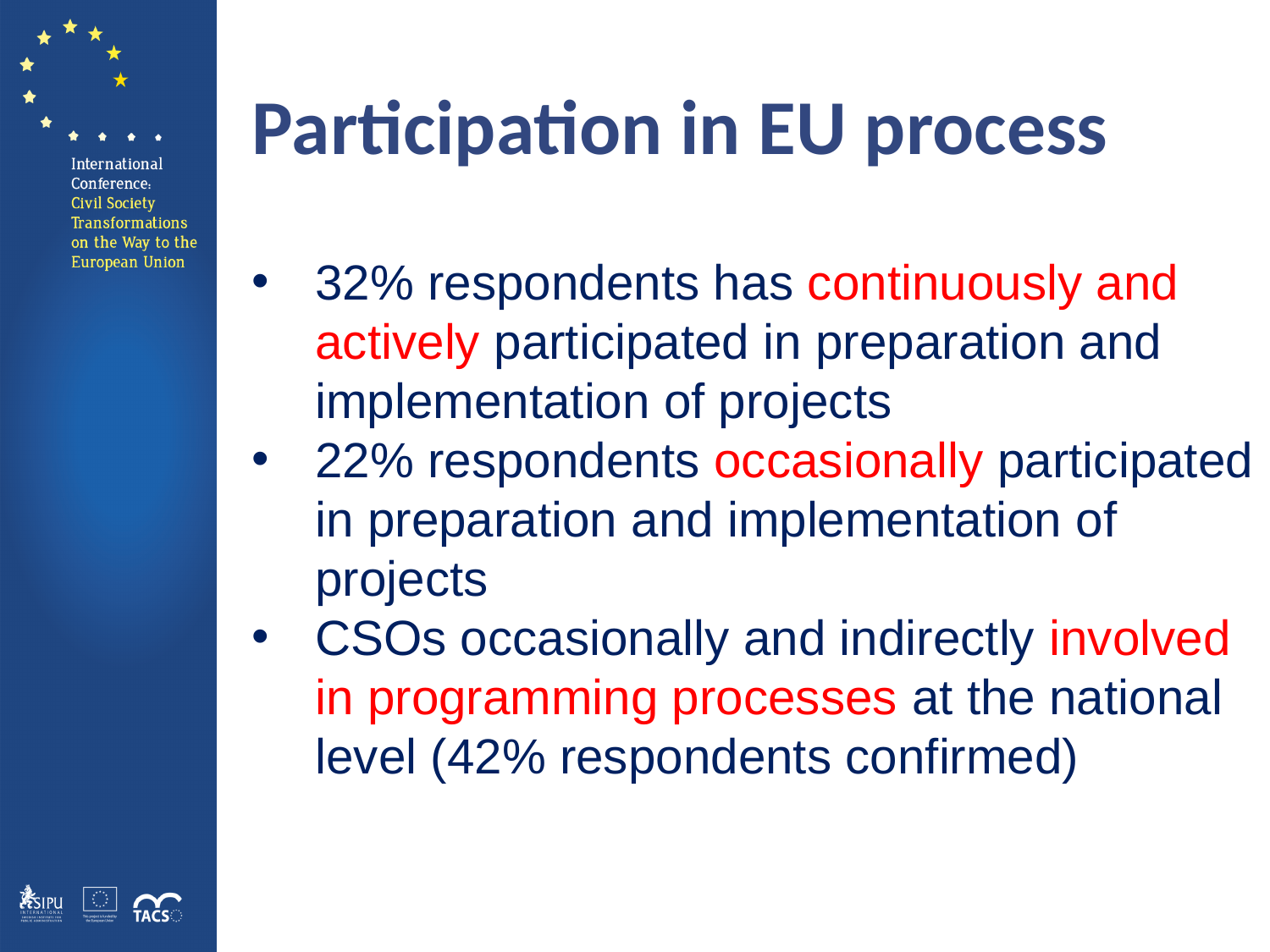

# Participation in EU process
32% respondents has continuously and actively participated in preparation and implementation of projects
22% respondents occasionally participated in preparation and implementation of projects
CSOs occasionally and indirectly involved in programming processes at the national level (42% respondents confirmed)
6